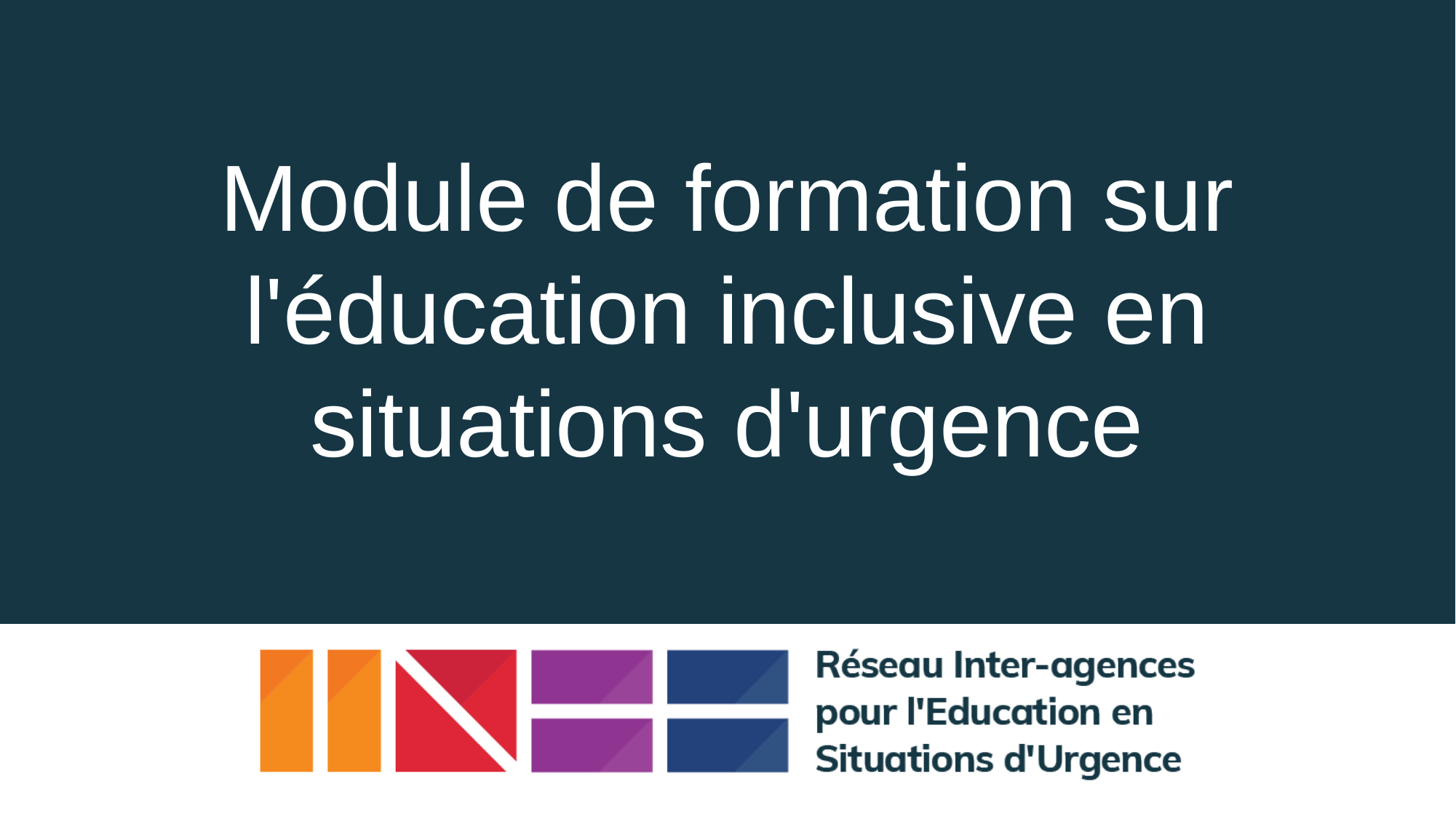

# Module de formation sur l'éducation inclusive en situations d'urgence